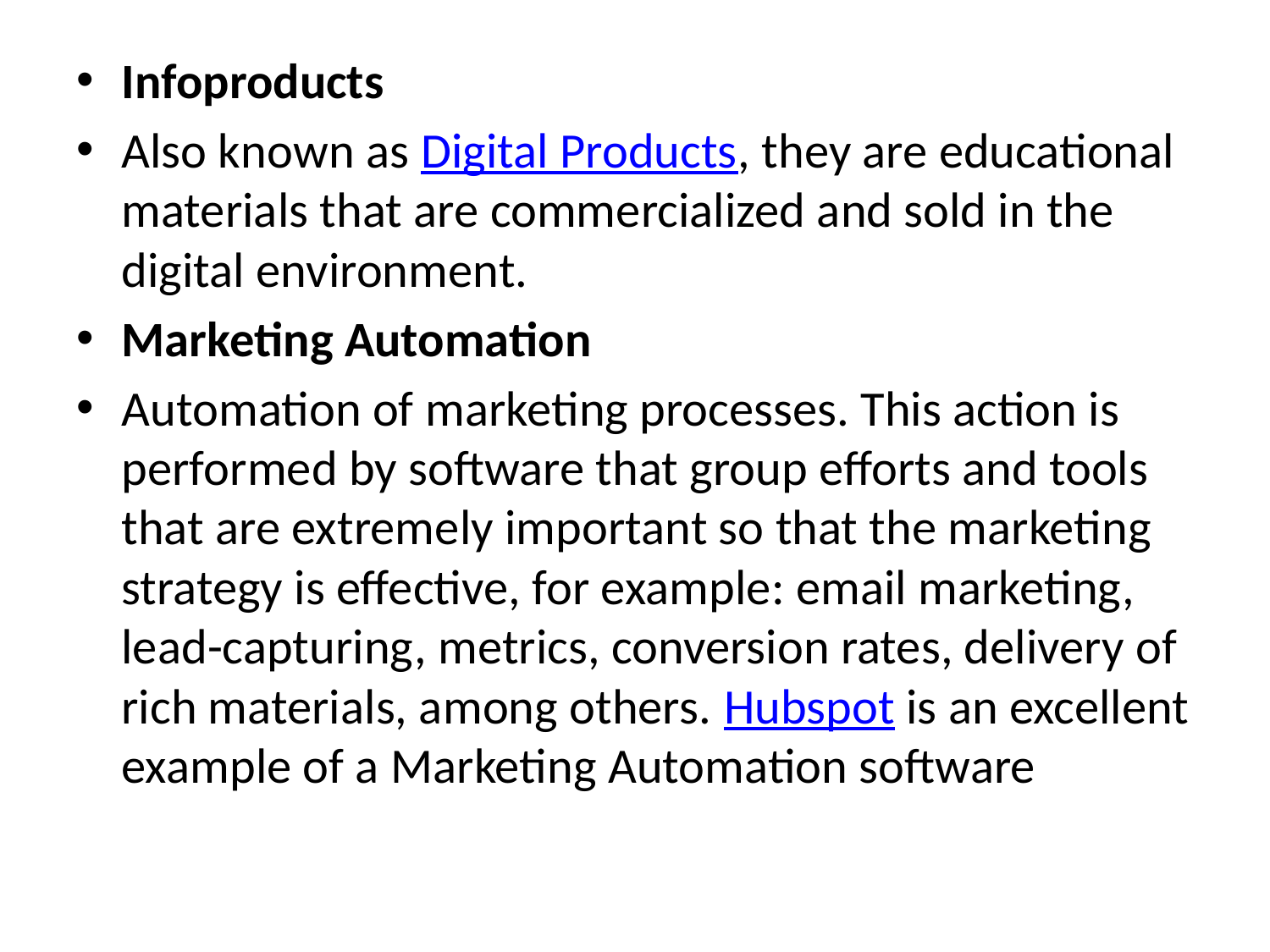

#
Infoproducts
Also known as Digital Products, they are educational materials that are commercialized and sold in the digital environment.
Marketing Automation
Automation of marketing processes. This action is performed by software that group efforts and tools that are extremely important so that the marketing strategy is effective, for example: email marketing, lead-capturing, metrics, conversion rates, delivery of rich materials, among others. Hubspot is an excellent example of a Marketing Automation software